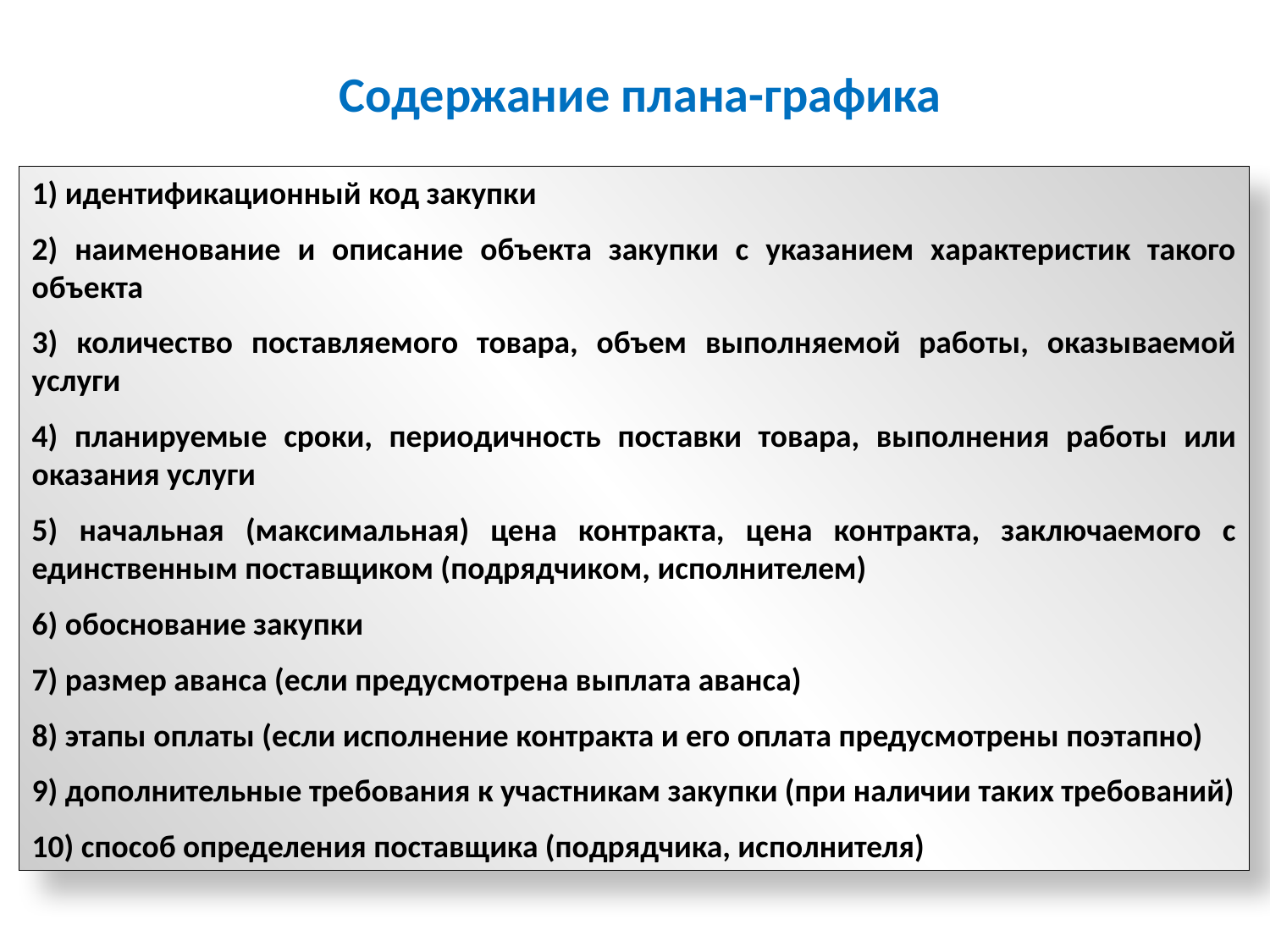

Содержание плана-графика
1) идентификационный код закупки
2) наименование и описание объекта закупки с указанием характеристик такого объекта
3) количество поставляемого товара, объем выполняемой работы, оказываемой услуги
4) планируемые сроки, периодичность поставки товара, выполнения работы или оказания услуги
5) начальная (максимальная) цена контракта, цена контракта, заключаемого с единственным поставщиком (подрядчиком, исполнителем)
6) обоснование закупки
7) размер аванса (если предусмотрена выплата аванса)
8) этапы оплаты (если исполнение контракта и его оплата предусмотрены поэтапно)
9) дополнительные требования к участникам закупки (при наличии таких требований)
10) способ определения поставщика (подрядчика, исполнителя)